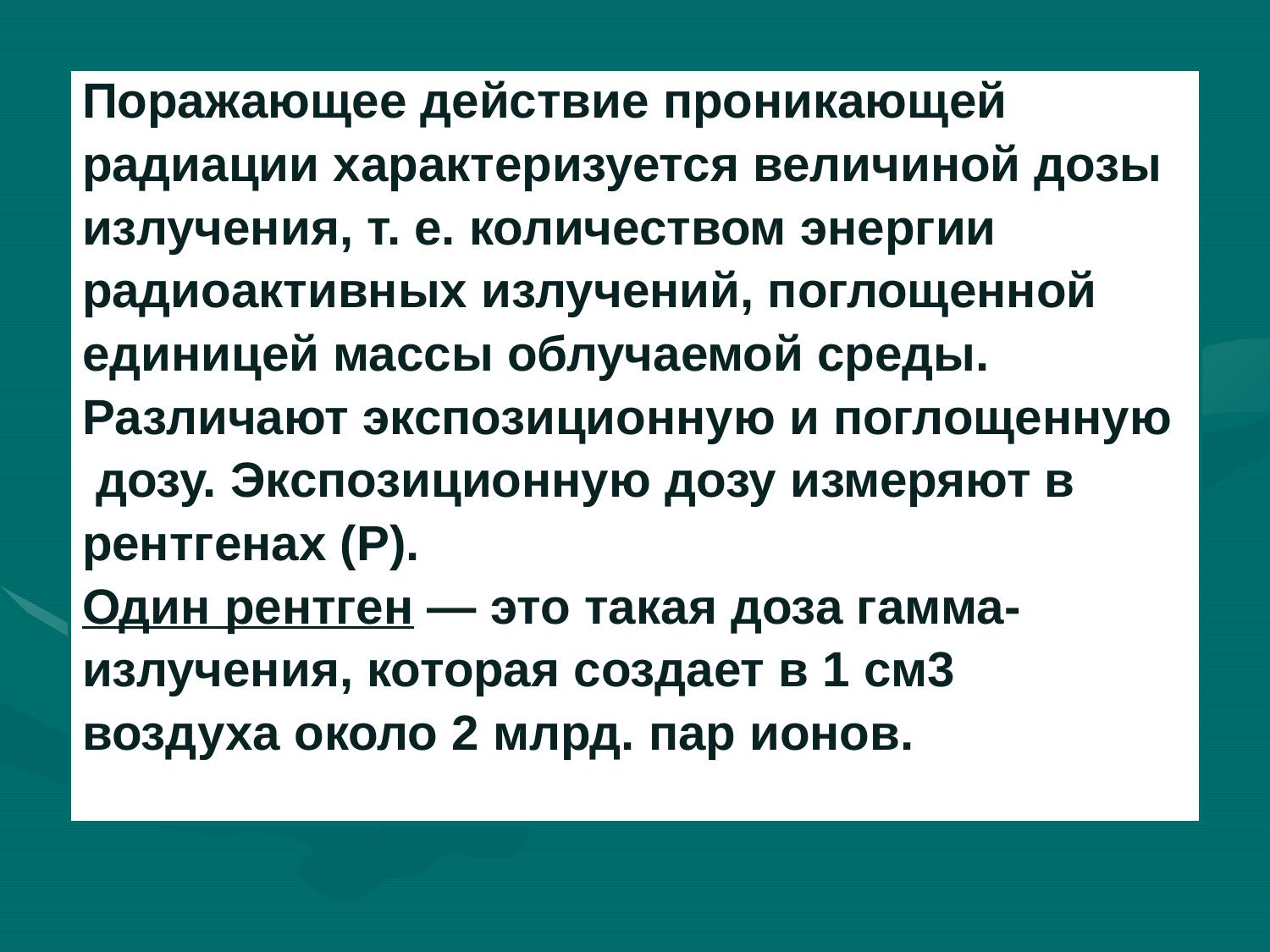

#
Поражающее действие проникающей
радиации характеризуется величиной дозы
излучения, т. е. количеством энергии
радиоактивных излучений, поглощенной
единицей массы облучаемой среды.
Различают экспозиционную и поглощенную
 дозу. Экспозиционную дозу измеряют в
рентгенах (Р).
Один рентген — это такая доза гамма-
излучения, которая создает в 1 см3
воздуха около 2 млрд. пар ионов.